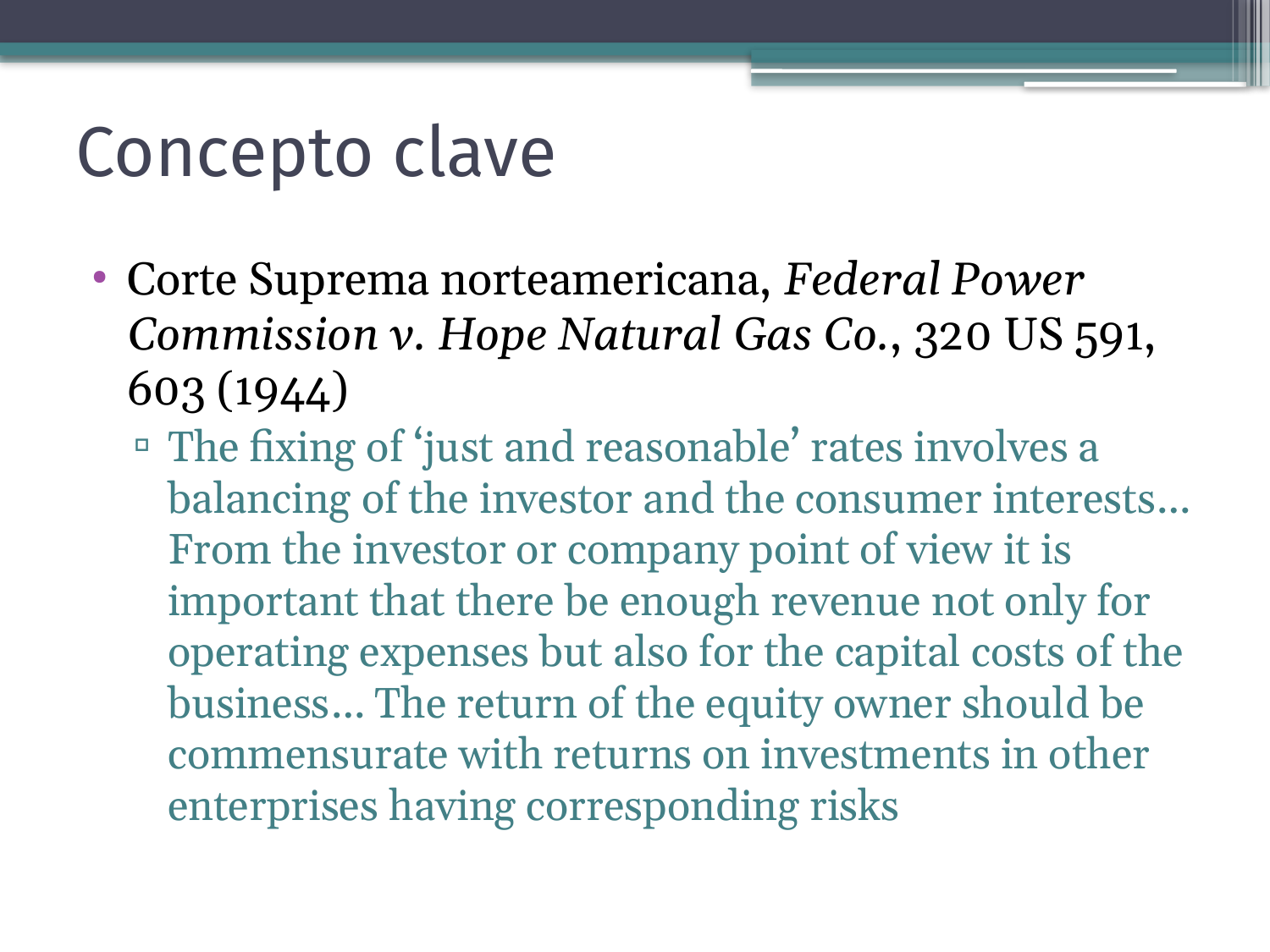

# Concepto clave
Corte Suprema norteamericana, Federal Power Commission v. Hope Natural Gas Co., 320 US 591, 603 (1944)
The fixing of ‘just and reasonable’ rates involves a balancing of the investor and the consumer interests… From the investor or company point of view it is important that there be enough revenue not only for operating expenses but also for the capital costs of the business… The return of the equity owner should be commensurate with returns on investments in other enterprises having corresponding risks